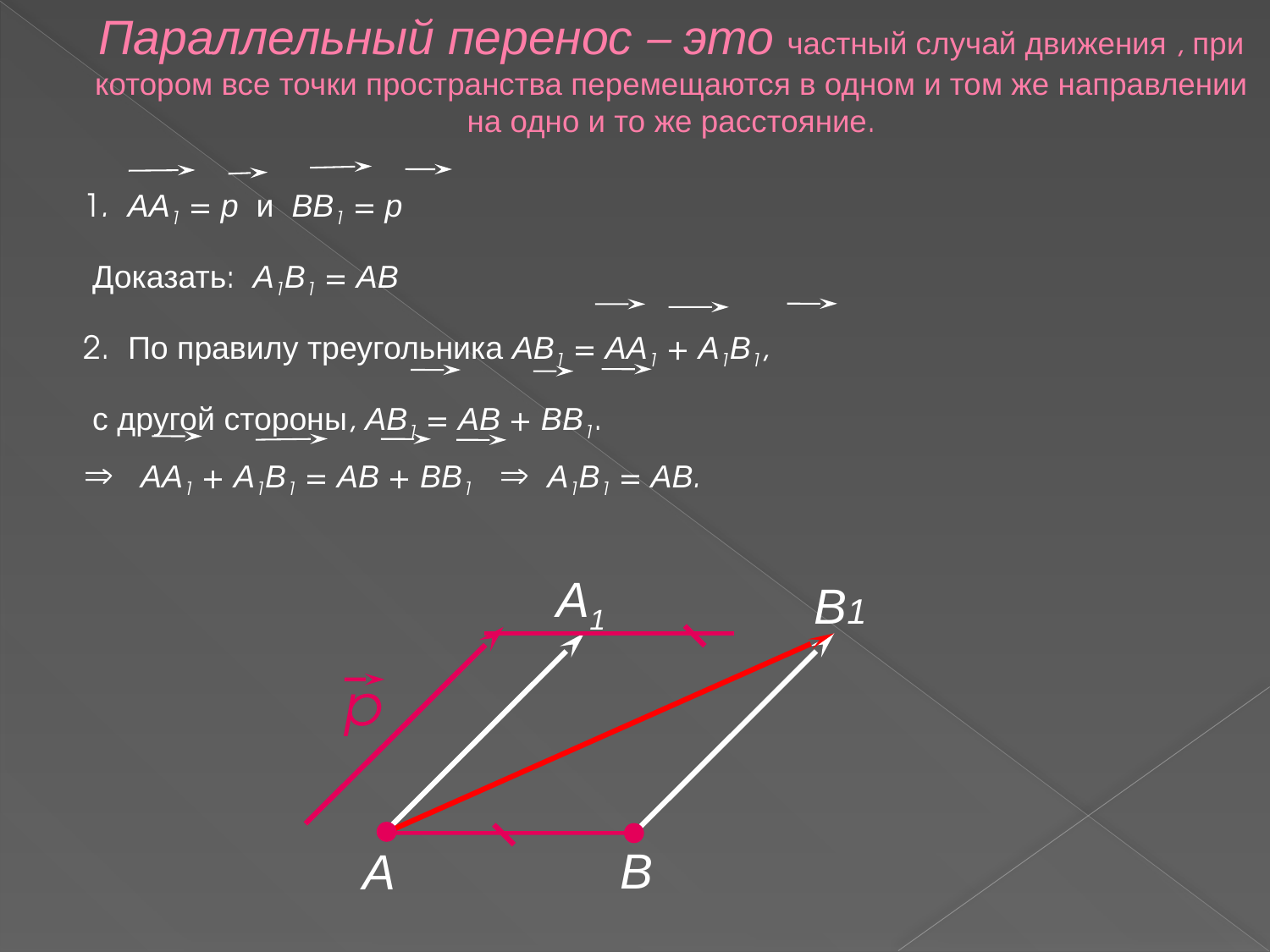

# Параллельный перенос – это частный случай движения , при котором все точки пространства перемещаются в одном и том же направлении на одно и то же расстояние.
1.  АА1 = р  и  ВВ1 = р
 Доказать:  А1В1 = АВ
2.  По правилу треугольника АВ1 = АА1 + А1В1,
 с другой стороны, АВ1 = АВ + ВВ1.
⇒   АА1 + А1В1 = АВ + ВВ1   ⇒  А1В1 = АВ.

А1

B1

p

В
А